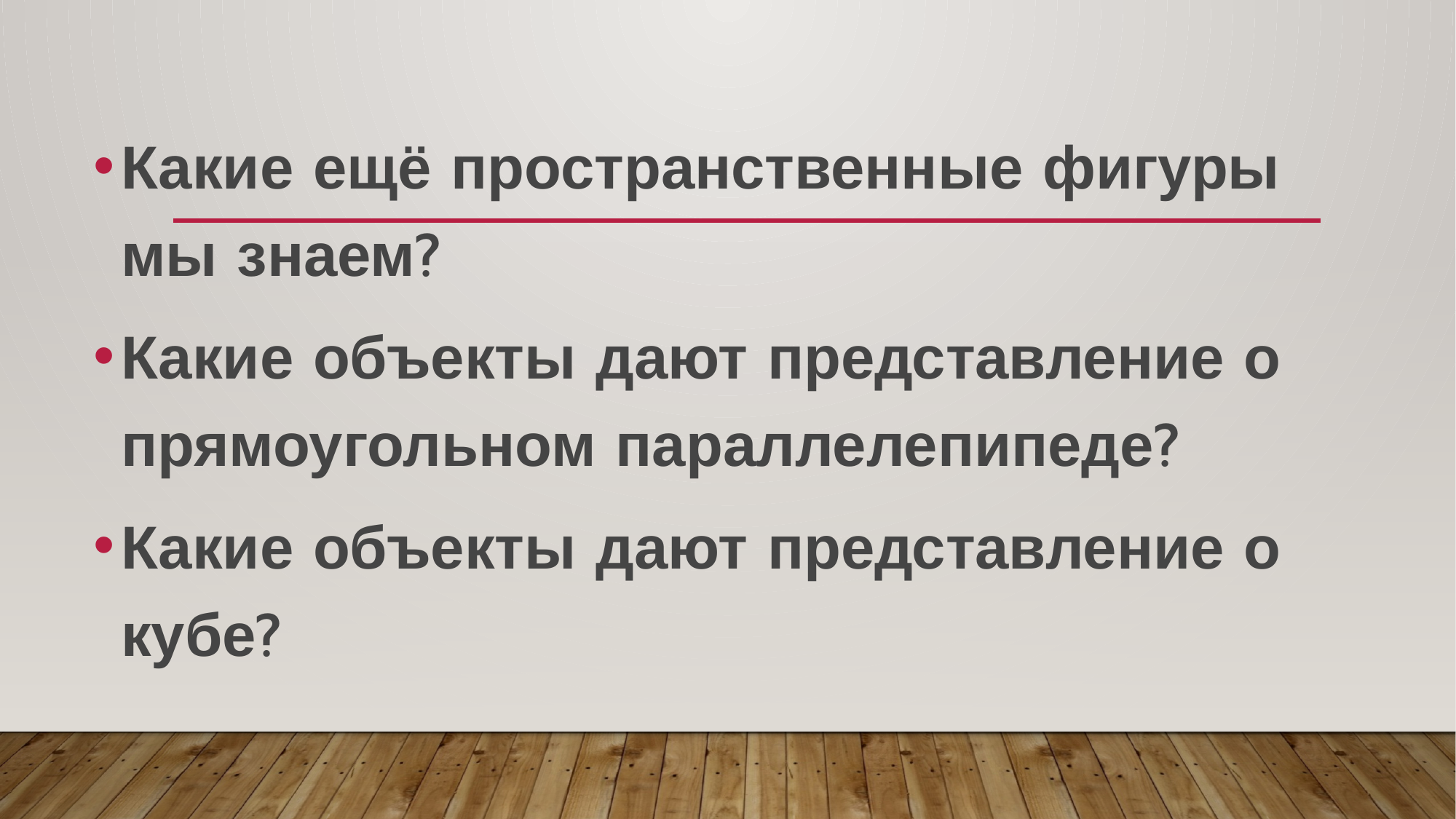

Какие ещё пространственные фигуры мы знаем?
Какие объекты дают представление о прямоугольном параллелепипеде?
Какие объекты дают представление о кубе?